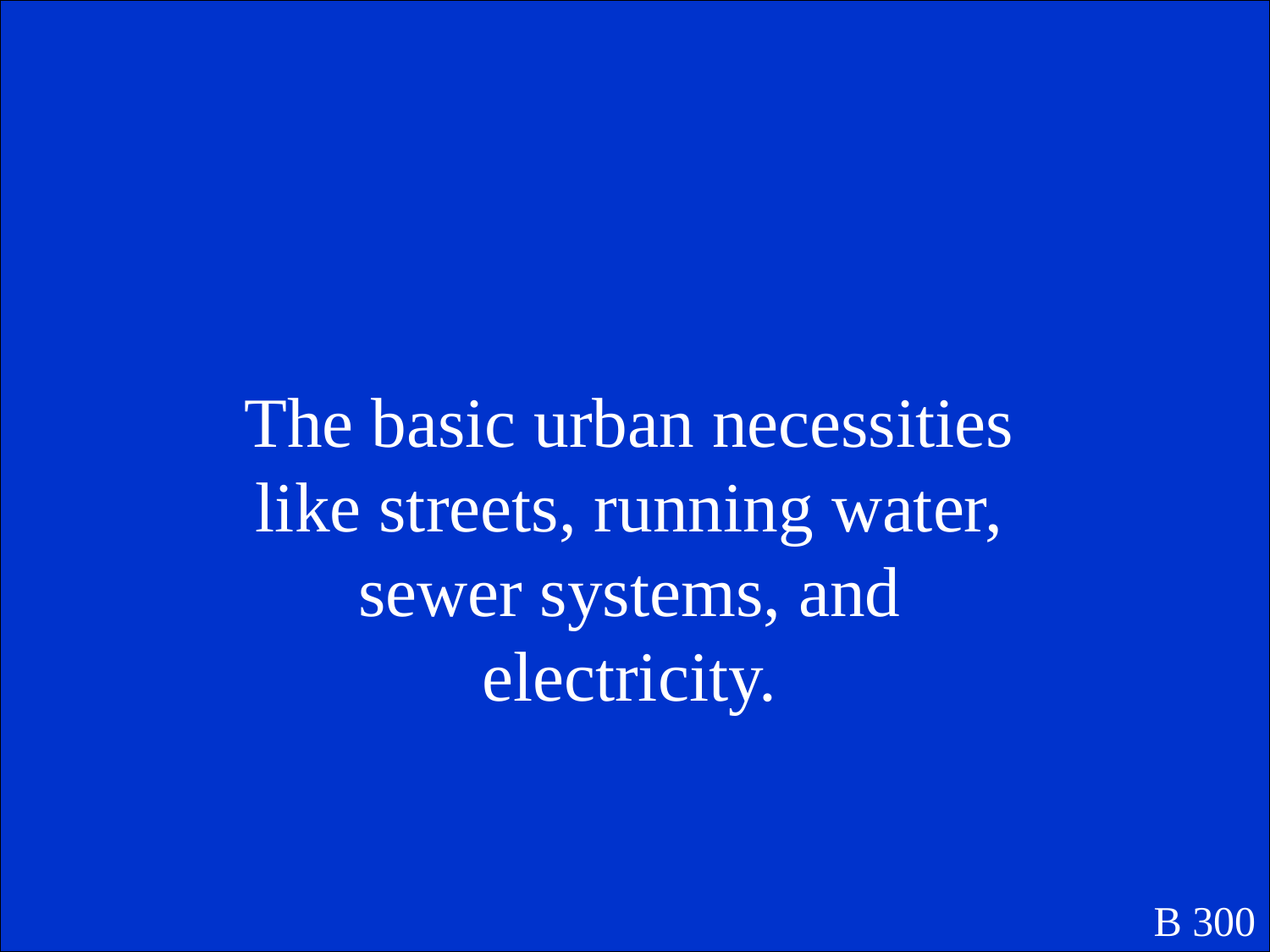

The basic urban necessities like streets, running water, sewer systems, and electricity.
B 300